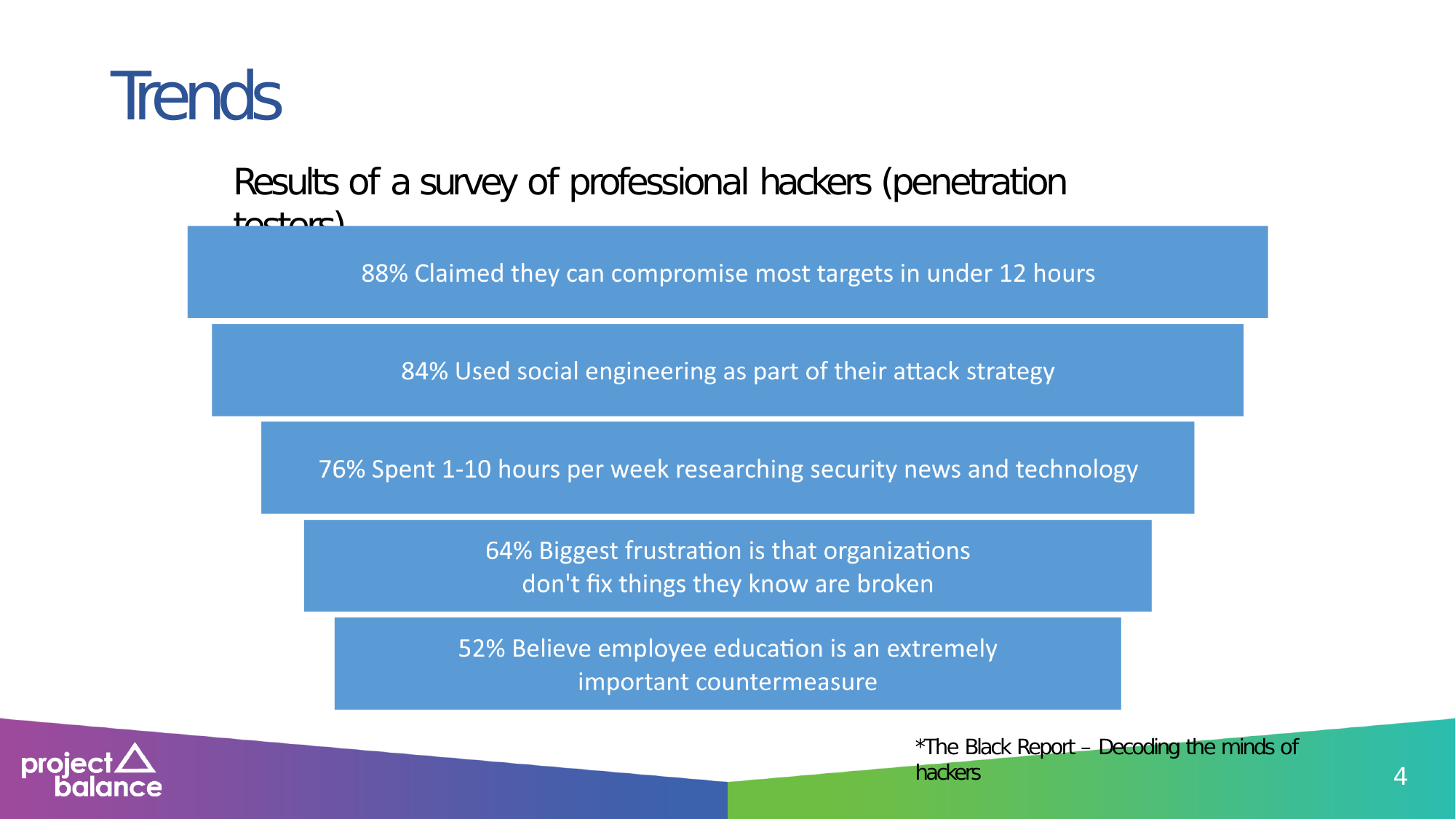

Trends
Results of a survey of professional hackers (penetration testers)

*The Black Report – Decoding the minds of hackers
4